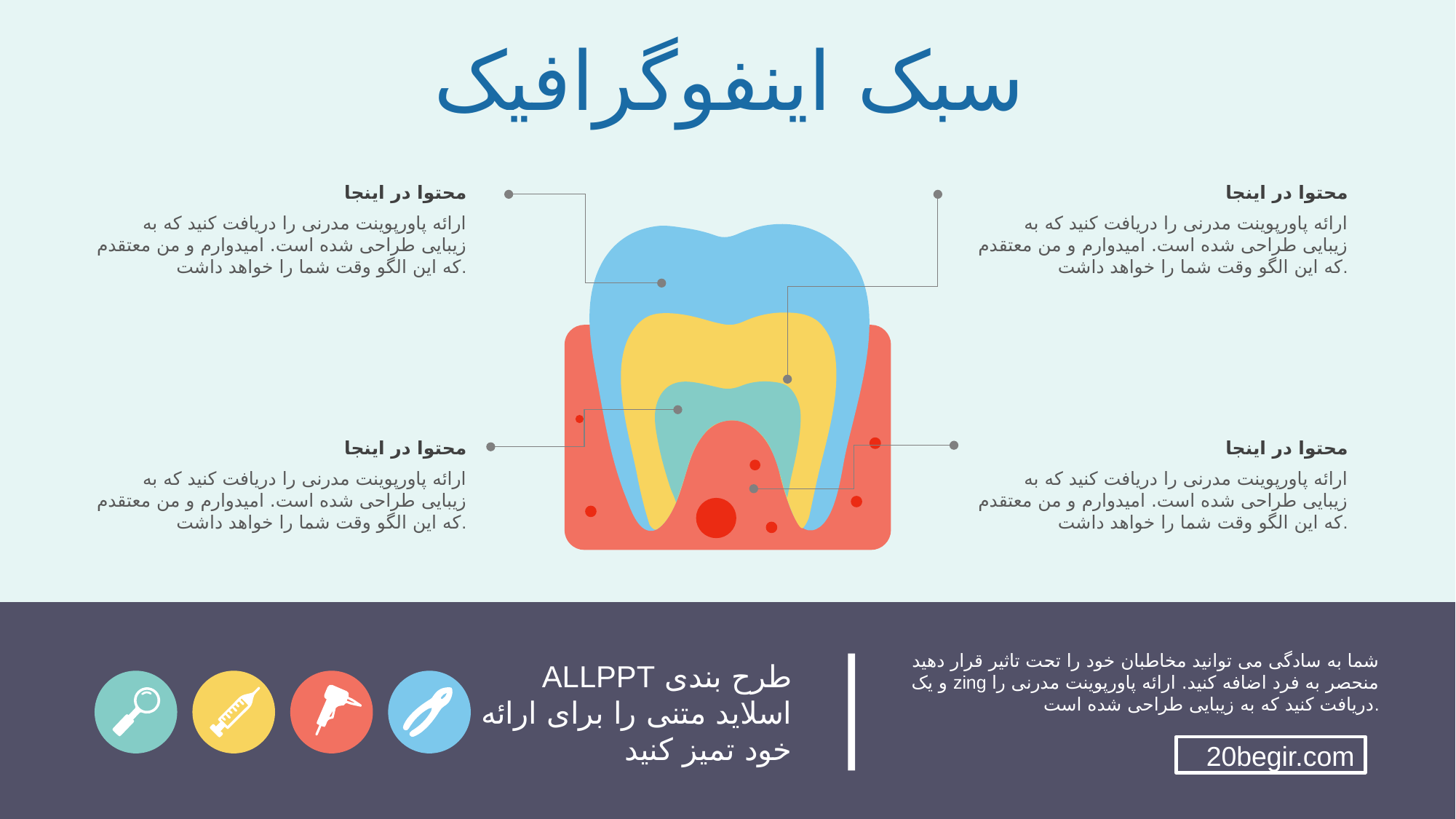

سبک اینفوگرافیک
محتوا در اینجا
ارائه پاورپوینت مدرنی را دریافت کنید که به زیبایی طراحی شده است. امیدوارم و من معتقدم که این الگو وقت شما را خواهد داشت.
محتوا در اینجا
ارائه پاورپوینت مدرنی را دریافت کنید که به زیبایی طراحی شده است. امیدوارم و من معتقدم که این الگو وقت شما را خواهد داشت.

محتوا در اینجا
ارائه پاورپوینت مدرنی را دریافت کنید که به زیبایی طراحی شده است. امیدوارم و من معتقدم که این الگو وقت شما را خواهد داشت.
محتوا در اینجا
ارائه پاورپوینت مدرنی را دریافت کنید که به زیبایی طراحی شده است. امیدوارم و من معتقدم که این الگو وقت شما را خواهد داشت.

شما به سادگی می توانید مخاطبان خود را تحت تاثیر قرار دهید و یک zing منحصر به فرد اضافه کنید. ارائه پاورپوینت مدرنی را دریافت کنید که به زیبایی طراحی شده است.
طرح بندی ALLPPT
اسلاید متنی را برای ارائه خود تمیز کنید

20begir.com